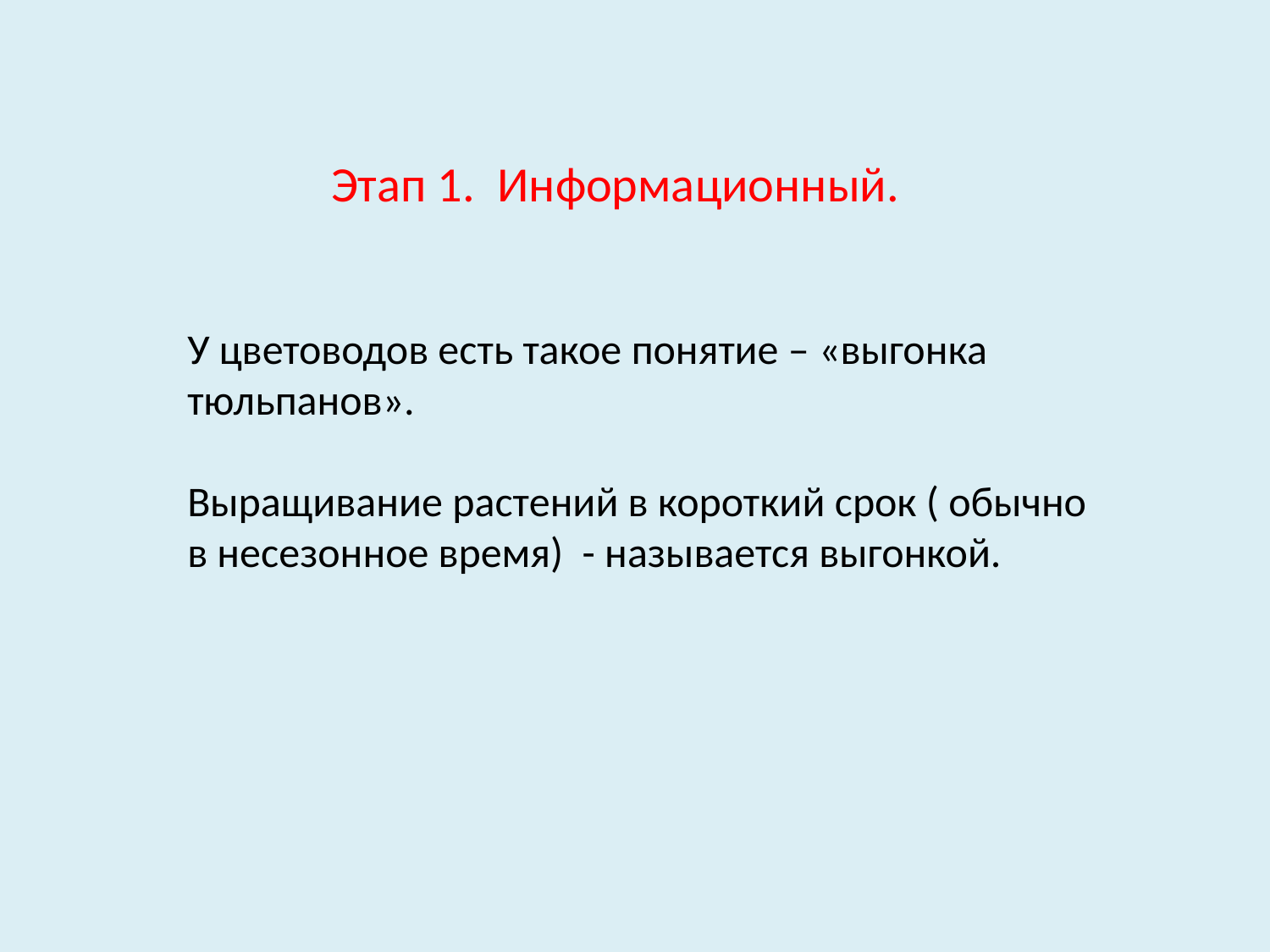

Этап 1.  Информационный.
У цветоводов есть такое понятие – «выгонка тюльпанов».

Выращивание растений в короткий срок ( обычно в несезонное время)  - называется выгонкой.